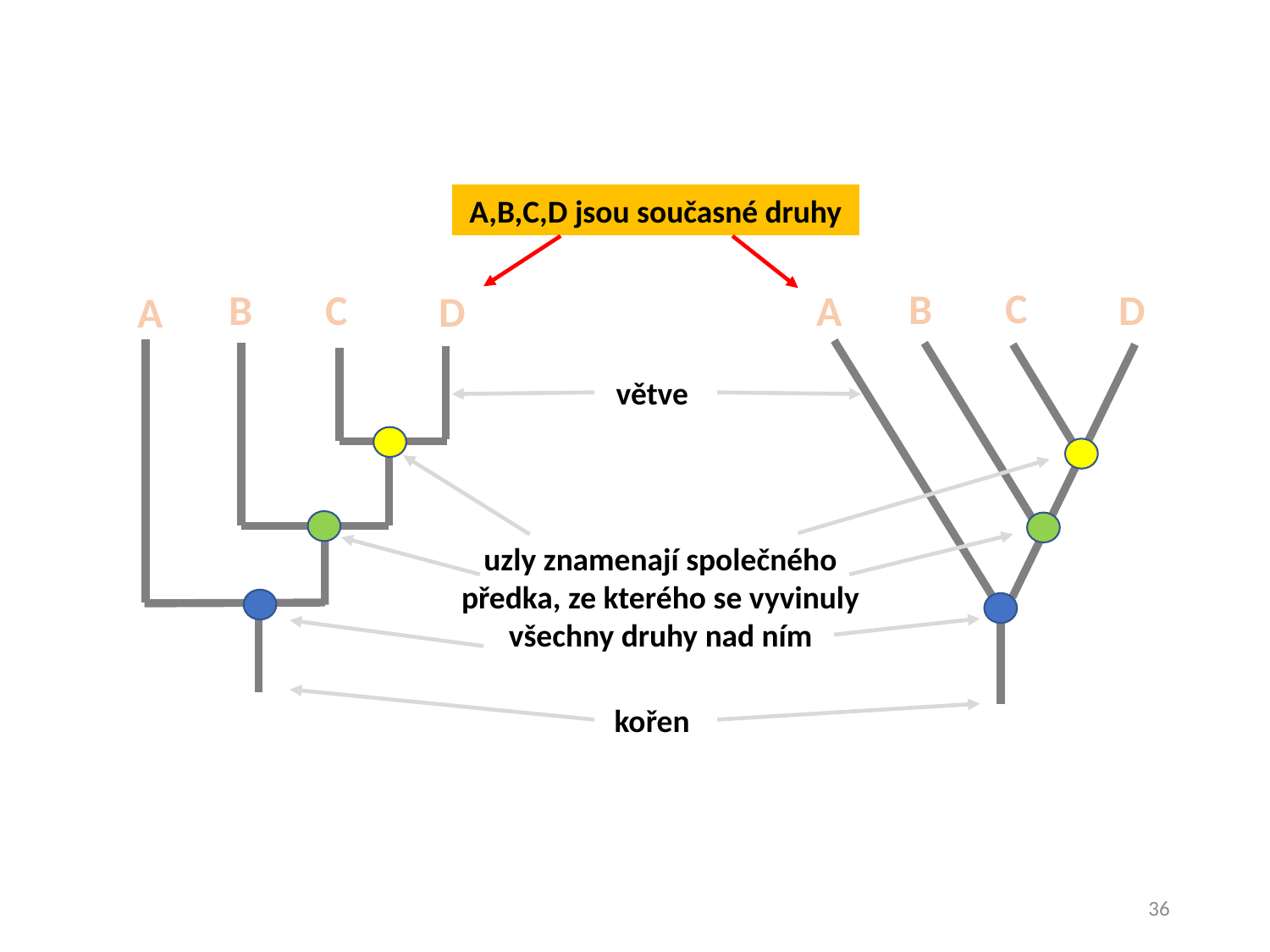

A,B,C,D jsou současné druhy
C
B
D
A

C
B
D
A

uzly znamenají společného předka, ze kterého se vyvinuly všechny druhy nad ním
větve
kořen
36